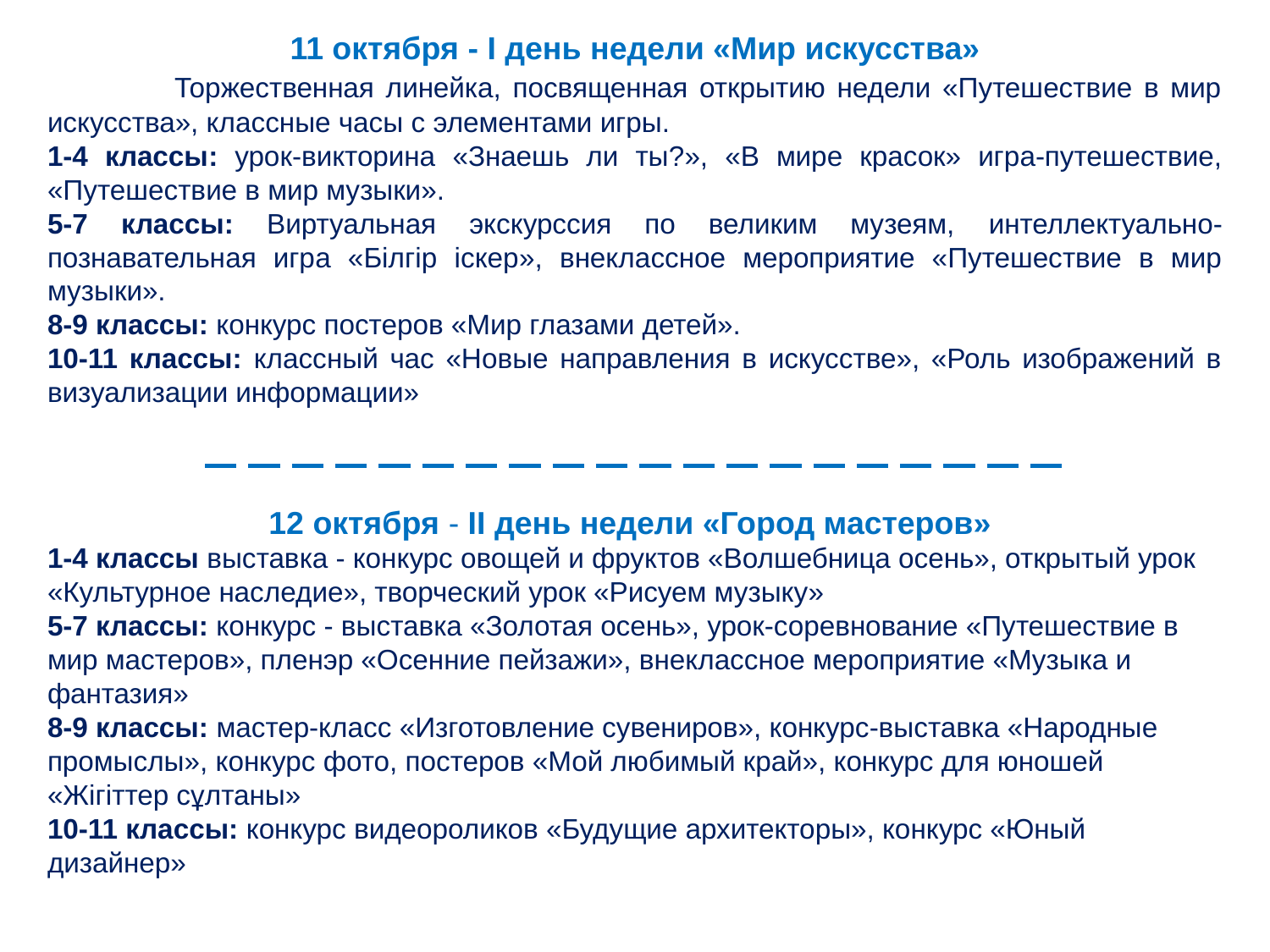

11 октября - І день недели «Мир искусства»
	Торжественная линейка, посвященная открытию недели «Путешествие в мир искусства», классные часы с элементами игры.
1-4 классы: урок-викторина «Знаешь ли ты?», «В мире красок» игра-путешествие, «Путешествие в мир музыки».
5-7 классы: Виртуальная экскурссия по великим музеям, интеллектуально-познавательная игра «Білгір іскер», внеклассное мероприятие «Путешествие в мир музыки».
8-9 классы: конкурс постеров «Мир глазами детей».
10-11 классы: классный час «Новые направления в искусстве», «Роль изображений в визуализации информации»

12 октября - ІІ день недели «Город мастеров»
1-4 классы выставка - конкурс овощей и фруктов «Волшебница осень», открытый урок «Культурное наследие», творческий урок «Рисуем музыку»
5-7 классы: конкурс - выставка «Золотая осень», урок-соревнование «Путешествие в мир мастеров», пленэр «Осенние пейзажи», внеклассное мероприятие «Музыка и фантазия»
8-9 классы: мастер-класс «Изготовление сувениров», конкурс-выставка «Народные промыслы», конкурс фото, постеров «Мой любимый край», конкурс для юношей «Жігіттер сұлтаны»
10-11 классы: конкурс видеороликов «Будущие архитекторы», конкурс «Юный дизайнер»